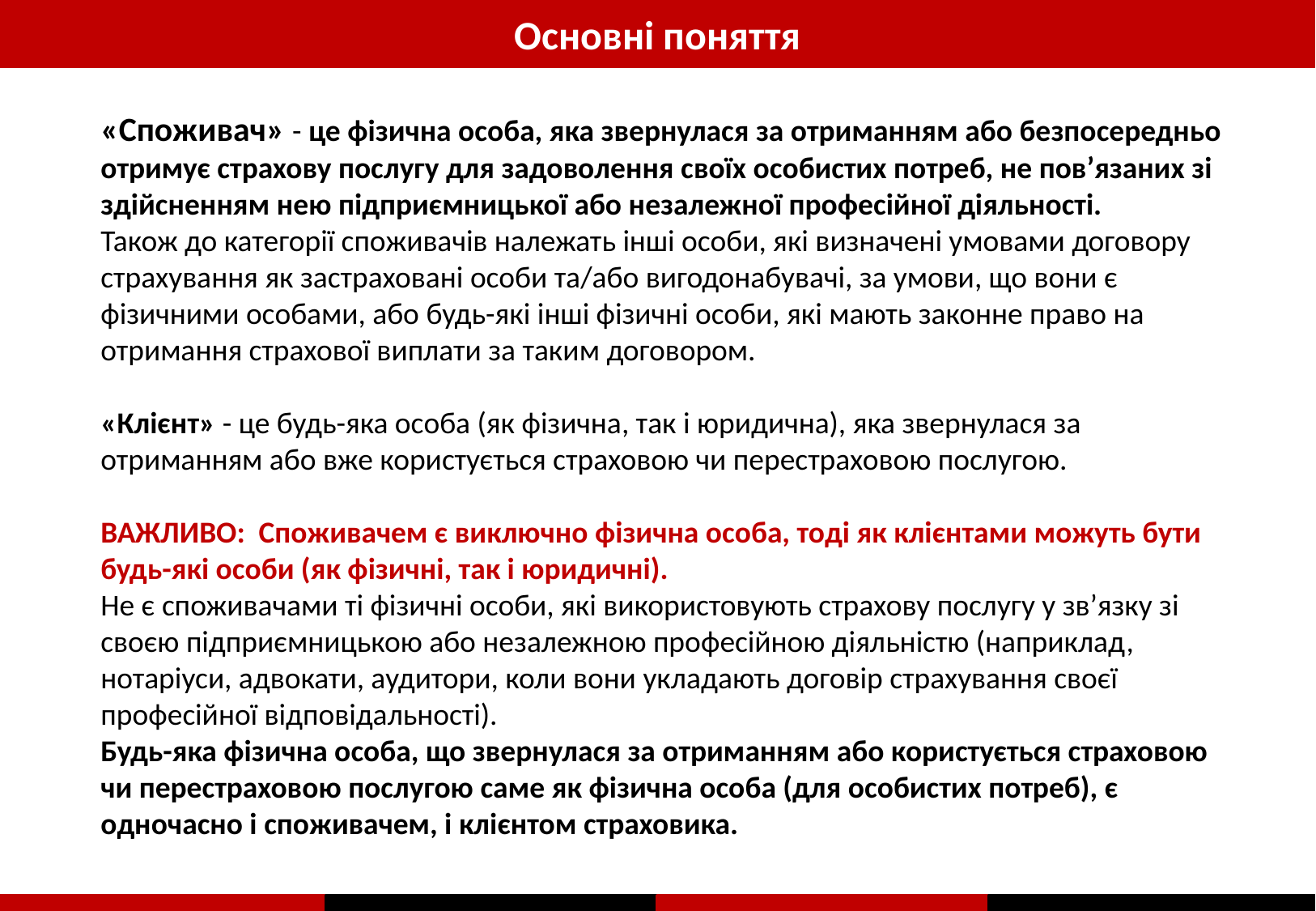

Основні поняття
«Споживач» - це фізична особа, яка звернулася за отриманням або безпосередньо отримує страхову послугу для задоволення своїх особистих потреб, не пов’язаних зі здійсненням нею підприємницької або незалежної професійної діяльності.
Також до категорії споживачів належать інші особи, які визначені умовами договору страхування як застраховані особи та/або вигодонабувачі, за умови, що вони є фізичними особами, або будь-які інші фізичні особи, які мають законне право на отримання страхової виплати за таким договором.

«Клієнт» - це будь-яка особа (як фізична, так і юридична), яка звернулася за отриманням або вже користується страховою чи перестраховою послугою.

ВАЖЛИВО:  Споживачем є виключно фізична особа, тоді як клієнтами можуть бути будь-які особи (як фізичні, так і юридичні).
Не є споживачами ті фізичні особи, які використовують страхову послугу у звʼязку зі своєю підприємницькою або незалежною професійною діяльністю (наприклад, нотаріуси, адвокати, аудитори, коли вони укладають договір страхування своєї професійної відповідальності).
Будь-яка фізична особа, що звернулася за отриманням або користується страховою чи перестраховою послугою саме як фізична особа (для особистих потреб), є одночасно і споживачем, і клієнтом страховика.